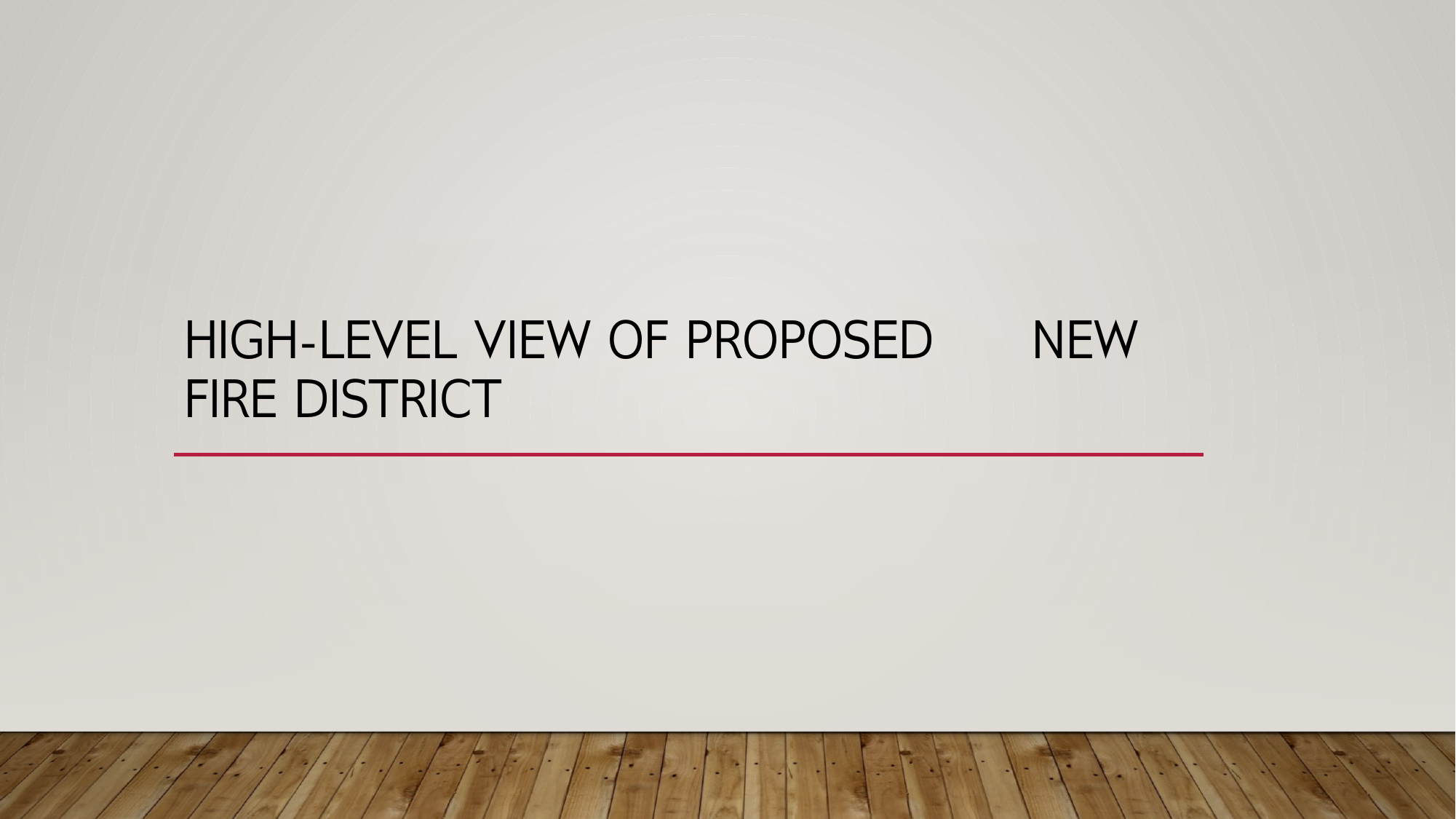

# High-level view of Proposed      new fire district